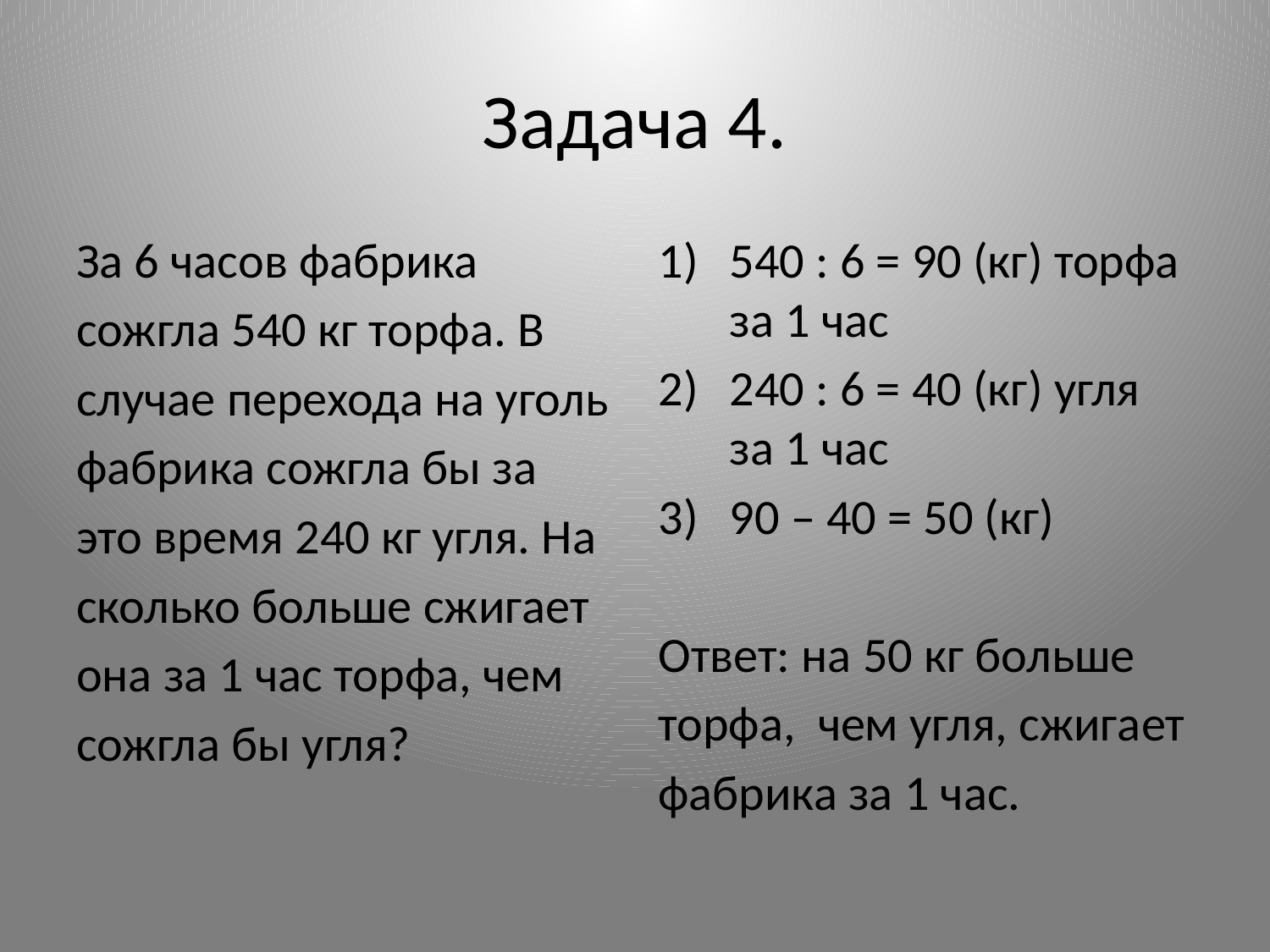

# Задача 4.
За 6 часов фабрика
сожгла 540 кг торфа. В
случае перехода на уголь
фабрика сожгла бы за
это время 240 кг угля. На
сколько больше сжигает
она за 1 час торфа, чем
сожгла бы угля?
540 : 6 = 90 (кг) торфа за 1 час
240 : 6 = 40 (кг) угля за 1 час
90 – 40 = 50 (кг)

Ответ: на 50 кг больше
торфа,  чем угля, сжигает
фабрика за 1 час.